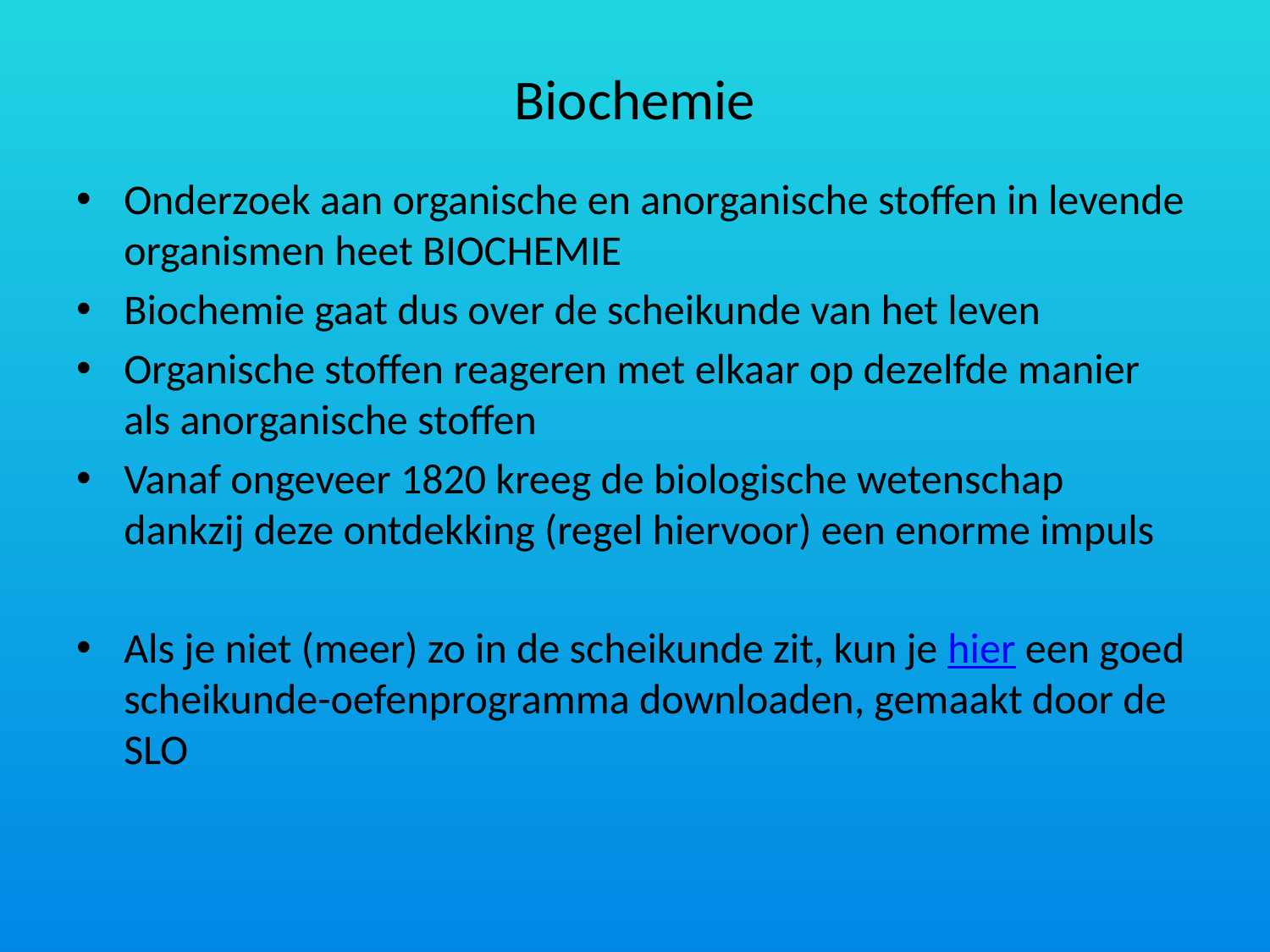

# Biochemie
Onderzoek aan organische en anorganische stoffen in levende organismen heet BIOCHEMIE
Biochemie gaat dus over de scheikunde van het leven
Organische stoffen reageren met elkaar op dezelfde manier als anorganische stoffen
Vanaf ongeveer 1820 kreeg de biologische wetenschap dankzij deze ontdekking (regel hiervoor) een enorme impuls

Als je niet (meer) zo in de scheikunde zit, kun je hier een goed scheikunde-oefenprogramma downloaden, gemaakt door de SLO